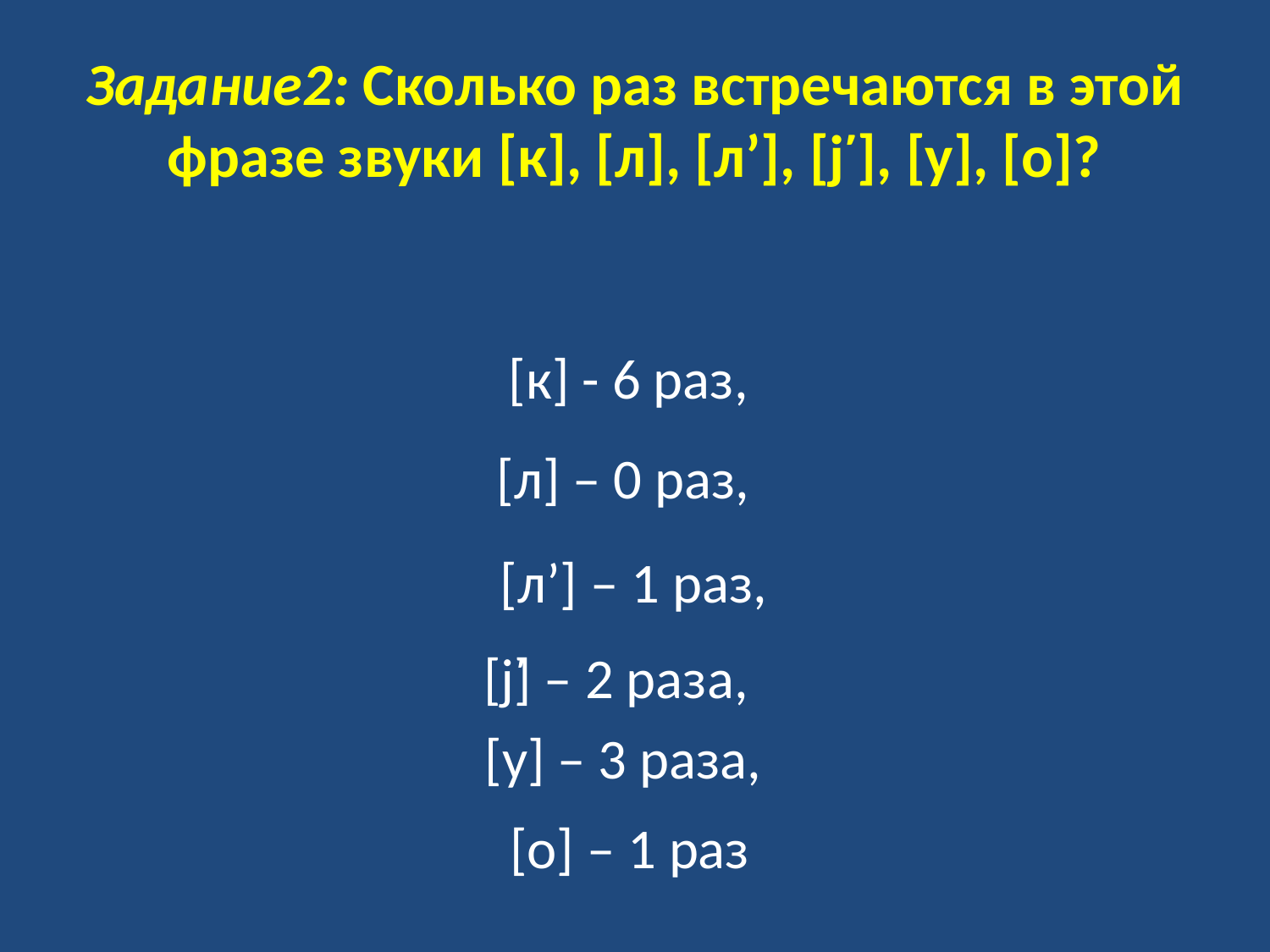

# Задание2: Сколько раз встречаются в этой фразе звуки [к], [л], [л’], [j̕ ], [у], [о]?
[к] - 6 раз,
[л] – 0 раз,
[л’] – 1 раз,
[j̕] – 2 раза,
[у] – 3 раза,
[о] – 1 раз